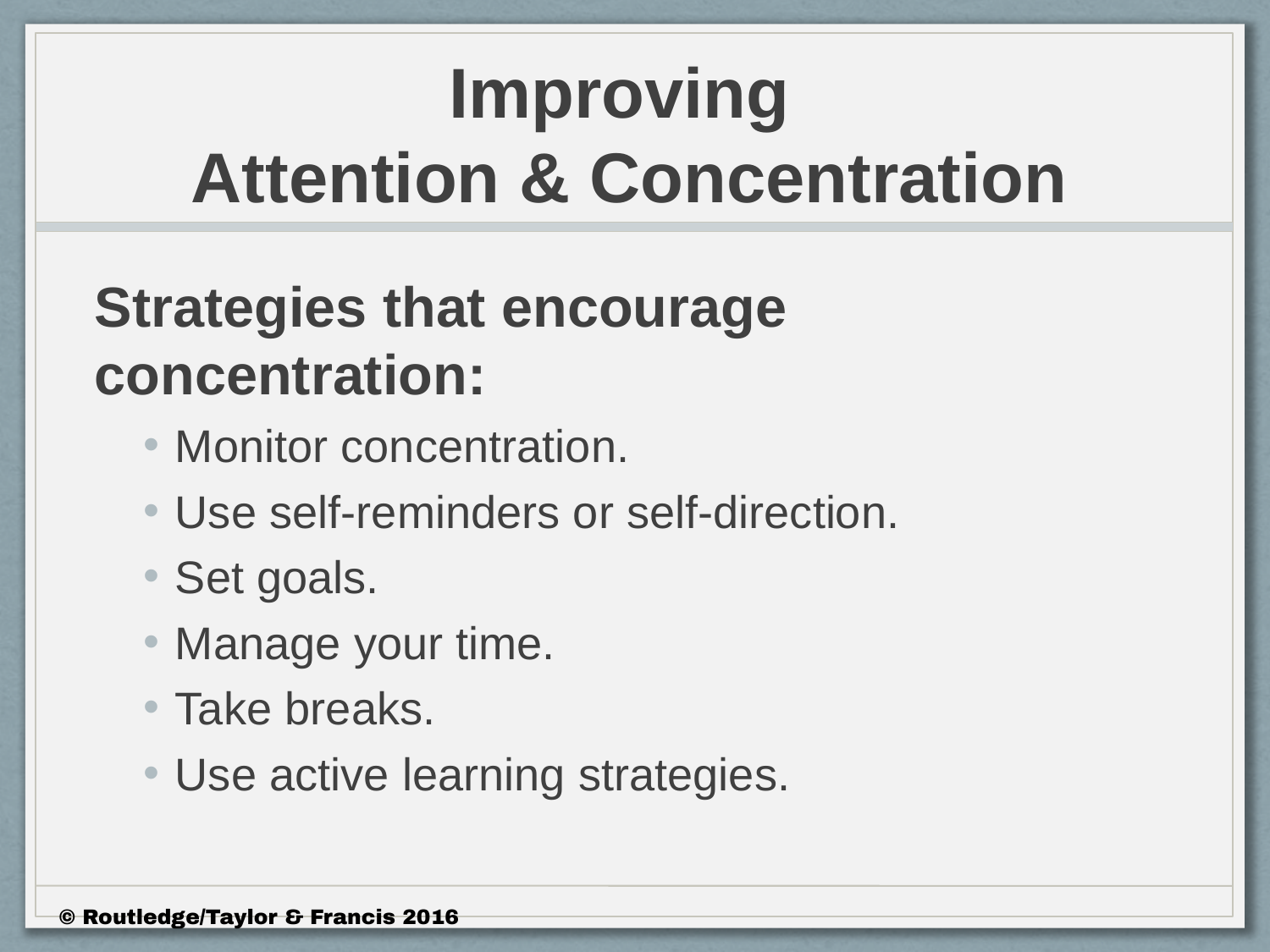

# Improving Attention & Concentration
Strategies that encourage concentration:
Monitor concentration.
Use self-reminders or self-direction.
Set goals.
Manage your time.
Take breaks.
Use active learning strategies.
© Routledge/Taylor & Francis 2016